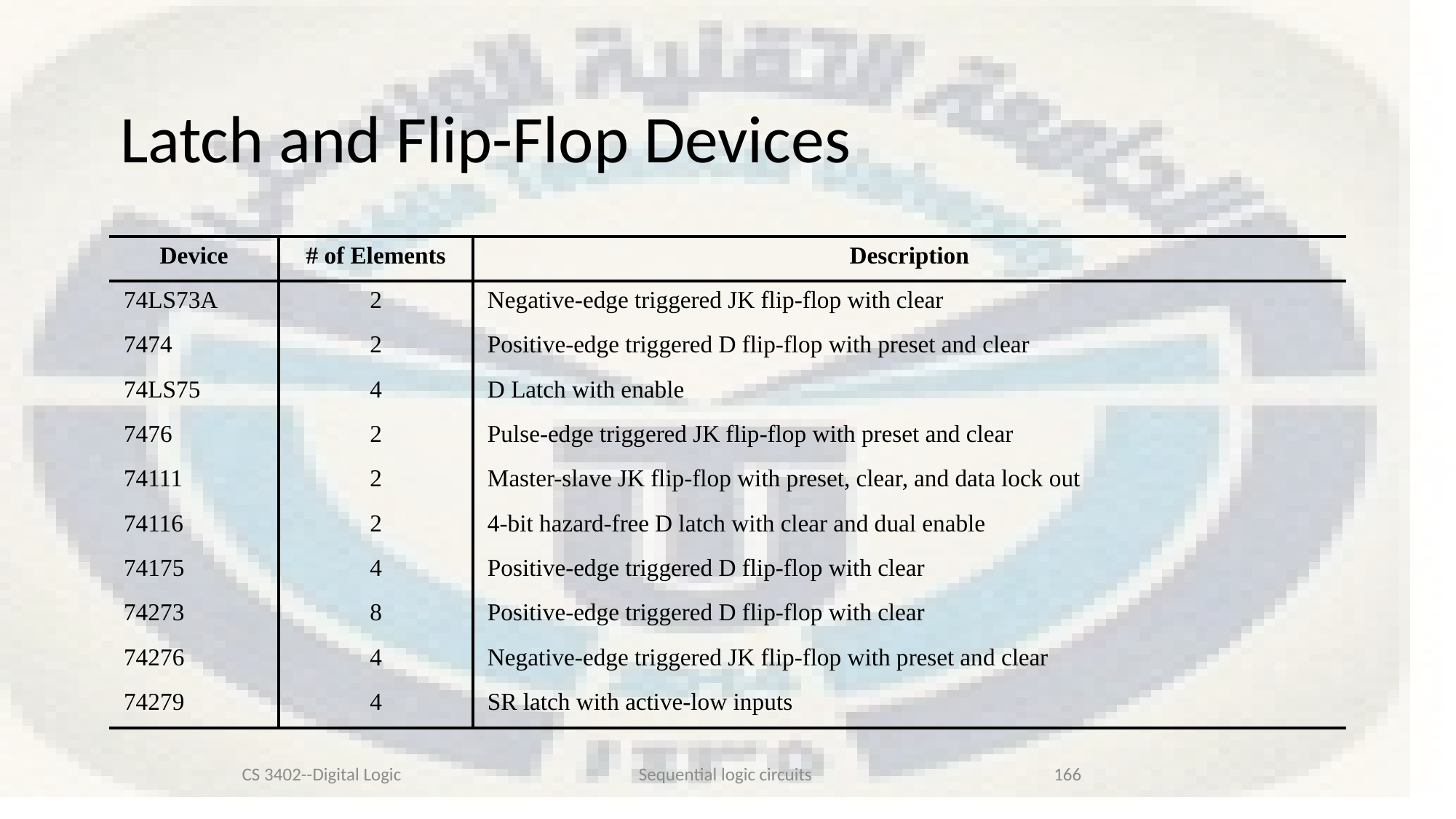

# Latch and Flip-Flop Devices
| Device | # of Elements | Description |
| --- | --- | --- |
| 74LS73A | 2 | Negative-edge triggered JK flip-flop with clear |
| 7474 | 2 | Positive-edge triggered D flip-flop with preset and clear |
| 74LS75 | 4 | D Latch with enable |
| 7476 | 2 | Pulse-edge triggered JK flip-flop with preset and clear |
| 74111 | 2 | Master-slave JK flip-flop with preset, clear, and data lock out |
| 74116 | 2 | 4-bit hazard-free D latch with clear and dual enable |
| 74175 | 4 | Positive-edge triggered D flip-flop with clear |
| 74273 | 8 | Positive-edge triggered D flip-flop with clear |
| 74276 | 4 | Negative-edge triggered JK flip-flop with preset and clear |
| 74279 | 4 | SR latch with active-low inputs |
CS 3402--Digital Logic
Sequential logic circuits
166